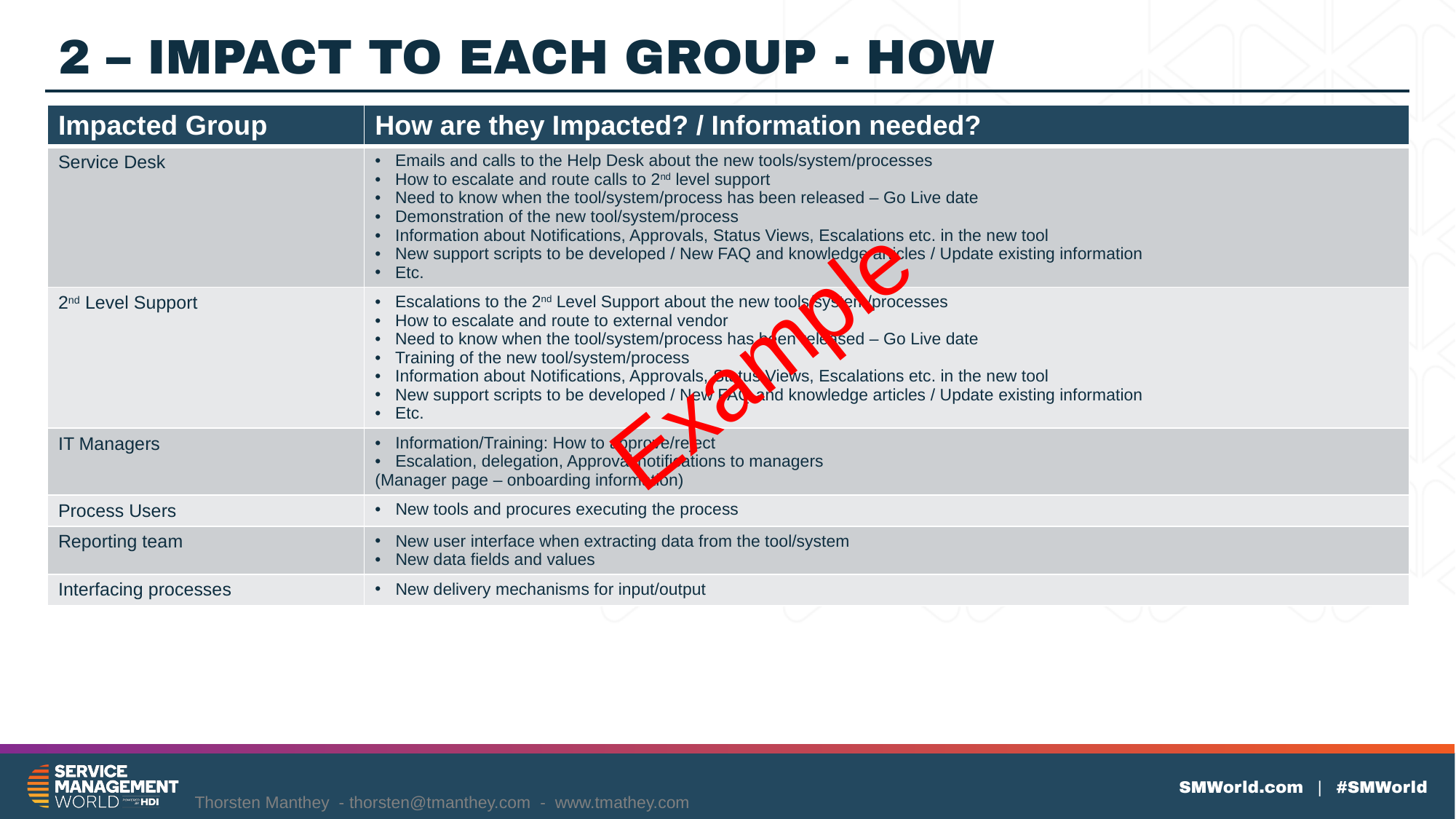

2 – IMPACT TO EACH GROUP - HOW
| Impacted Group | How are they Impacted? / Information needed? |
| --- | --- |
| Service Desk | Emails and calls to the Help Desk about the new tools/system/processes How to escalate and route calls to 2nd level support Need to know when the tool/system/process has been released – Go Live date Demonstration of the new tool/system/process Information about Notifications, Approvals, Status Views, Escalations etc. in the new tool New support scripts to be developed / New FAQ and knowledge articles / Update existing information Etc. |
| 2nd Level Support | Escalations to the 2nd Level Support about the new tools/system/processes How to escalate and route to external vendor Need to know when the tool/system/process has been released – Go Live date Training of the new tool/system/process Information about Notifications, Approvals, Status Views, Escalations etc. in the new tool New support scripts to be developed / New FAQ and knowledge articles / Update existing information Etc. |
| IT Managers | Information/Training: How to approve/reject Escalation, delegation, Approval notifications to managers (Manager page – onboarding information) |
| Process Users | New tools and procures executing the process |
| Reporting team | New user interface when extracting data from the tool/system New data fields and values |
| Interfacing processes | New delivery mechanisms for input/output |
Example
Thorsten Manthey  - thorsten@tmanthey.com  -  www.tmathey.com